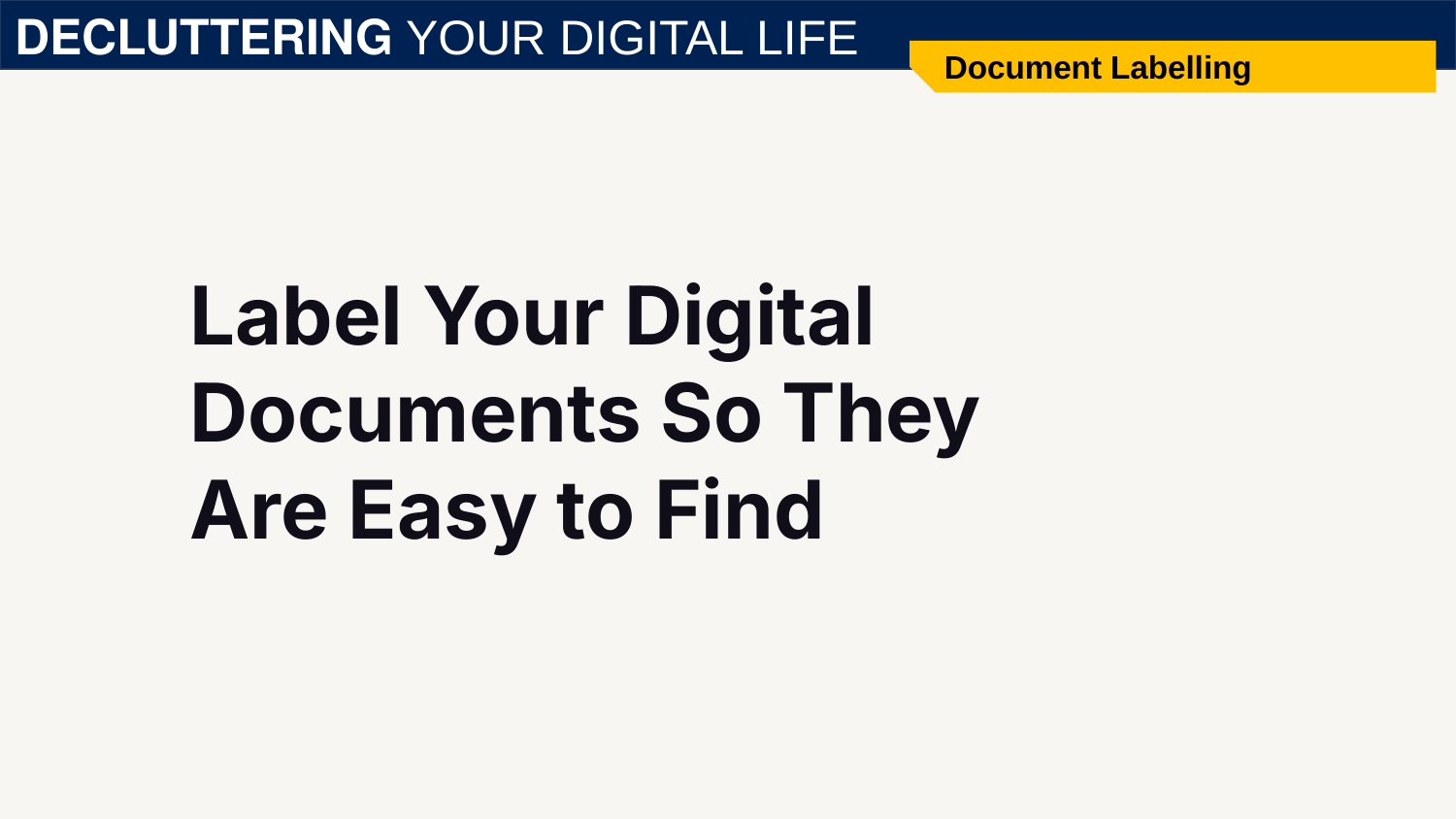

DECLUTTERING YOUR DIGITAL LIFE
Document Labelling

# Label Your Digital Documents So They Are Easy to Find